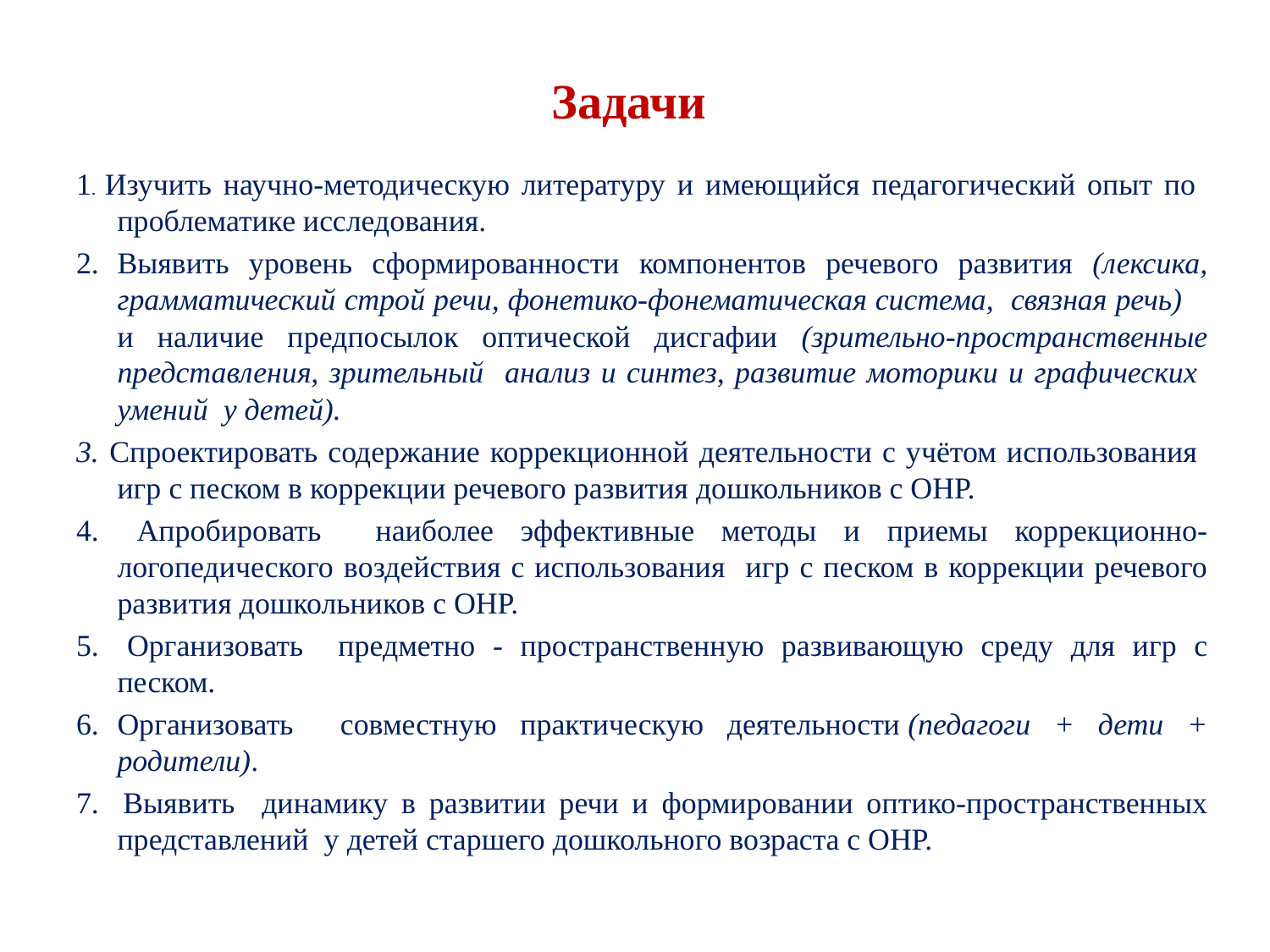

# Задачи
1. Изучить научно-методическую литературу и имеющийся педагогический опыт по  проблематике исследования.
2.	Выявить уровень сформированности компонентов речевого развития (лексика, грамматический строй речи, фонетико-фонематическая система,  связная речь)    и наличие предпосылок оптической дисгафии (зрительно-пространственные представления, зрительный  анализ и синтез, развитие моторики и графических  умений  у детей).
3. Спроектировать содержание коррекционной деятельности с учётом использования  игр с песком в коррекции речевого развития дошкольников с ОНР.
4. 	Апробировать  наиболее эффективные методы и приемы коррекционно-логопедического воздействия с использования  игр с песком в коррекции речевого развития дошкольников с ОНР.
5. 	Организовать  предметно - пространственную развивающую среду для игр с песком.
6.	Организовать  совместную практическую деятельности (педагоги + дети + родители).
7. 	Выявить  динамику в развитии речи и формировании оптико-пространственных представлений  у детей старшего дошкольного возраста с ОНР.